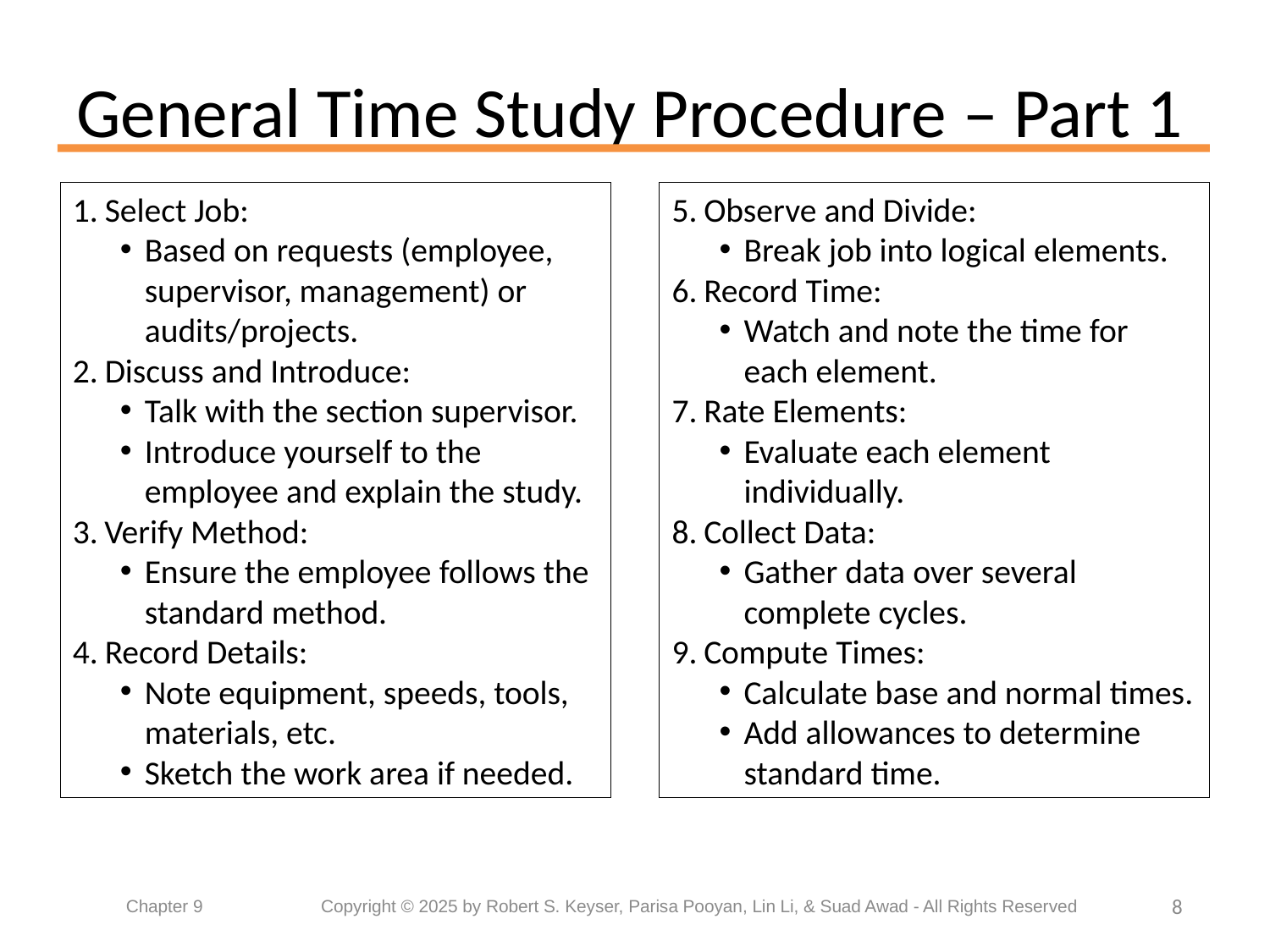

# General Time Study Procedure – Part 1

Observe and Divide:
Break job into logical elements.
Record Time:
Watch and note the time for each element.
Rate Elements:
Evaluate each element individually.
Collect Data:
Gather data over several complete cycles.
Compute Times:
Calculate base and normal times.
Add allowances to determine standard time.
Select Job:
Based on requests (employee, supervisor, management) or audits/projects.
Discuss and Introduce:
Talk with the section supervisor.
Introduce yourself to the employee and explain the study.
Verify Method:
Ensure the employee follows the standard method.
Record Details:
Note equipment, speeds, tools, materials, etc.
Sketch the work area if needed.
8
Chapter 9	              Copyright © 2025 by Robert S. Keyser, Parisa Pooyan, Lin Li, & Suad Awad - All Rights Reserved